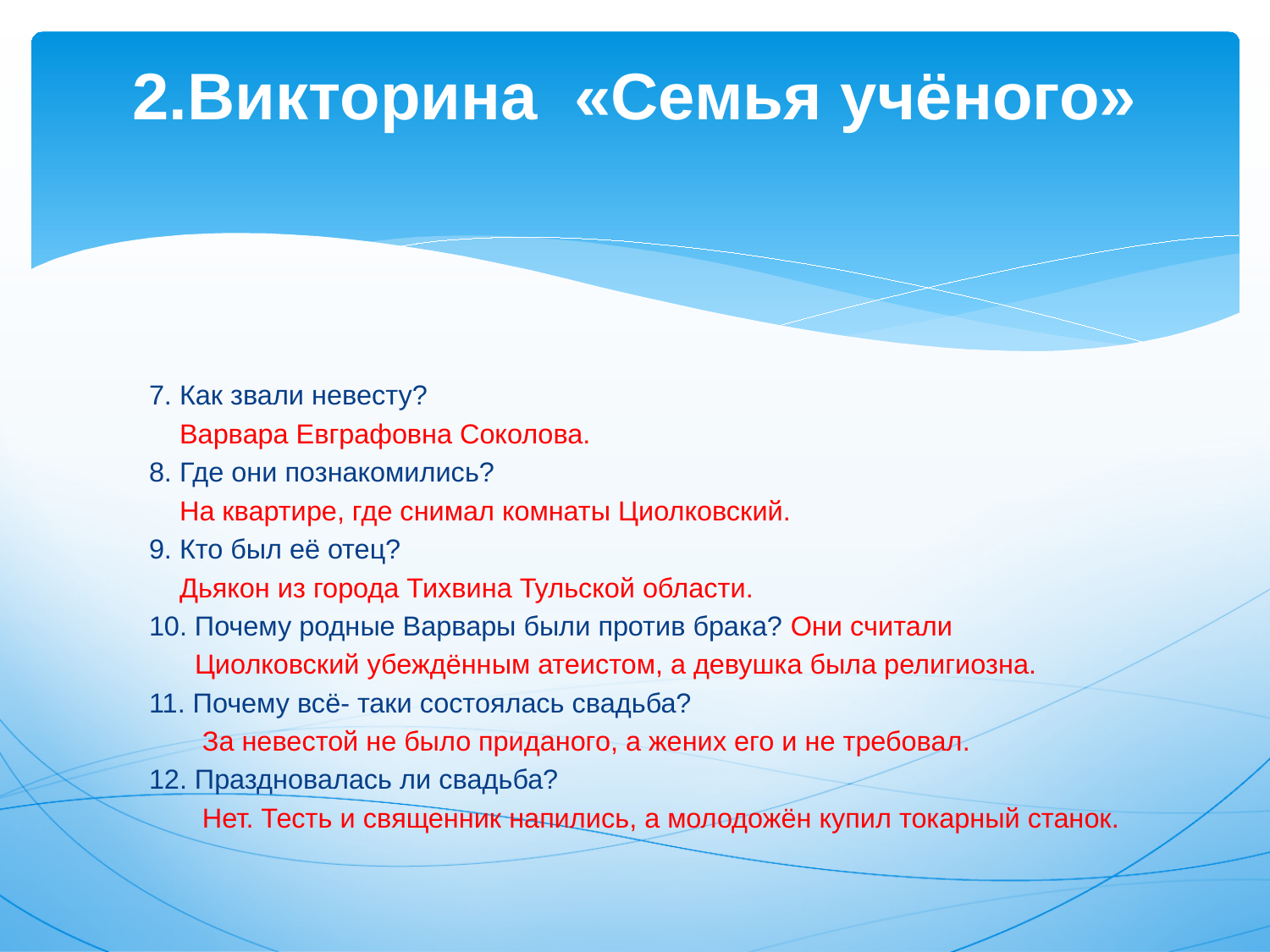

# 2.Викторина  «Семья учёного»
  7. Как звали невесту?
      Варвара Евграфовна Соколова.
  8. Где они познакомились?
      На квартире, где снимал комнаты Циолковский.
  9. Кто был её отец?
      Дьякон из города Тихвина Тульской области.
  10. Почему родные Варвары были против брака? Они считали
        Циолковский убеждённым атеистом, а девушка была религиозна.
  11. Почему всё- таки состоялась свадьба?
         За невестой не было приданого, а жених его и не требовал.
  12. Праздновалась ли свадьба?
         Нет. Тесть и священник напились, а молодожён купил токарный станок.